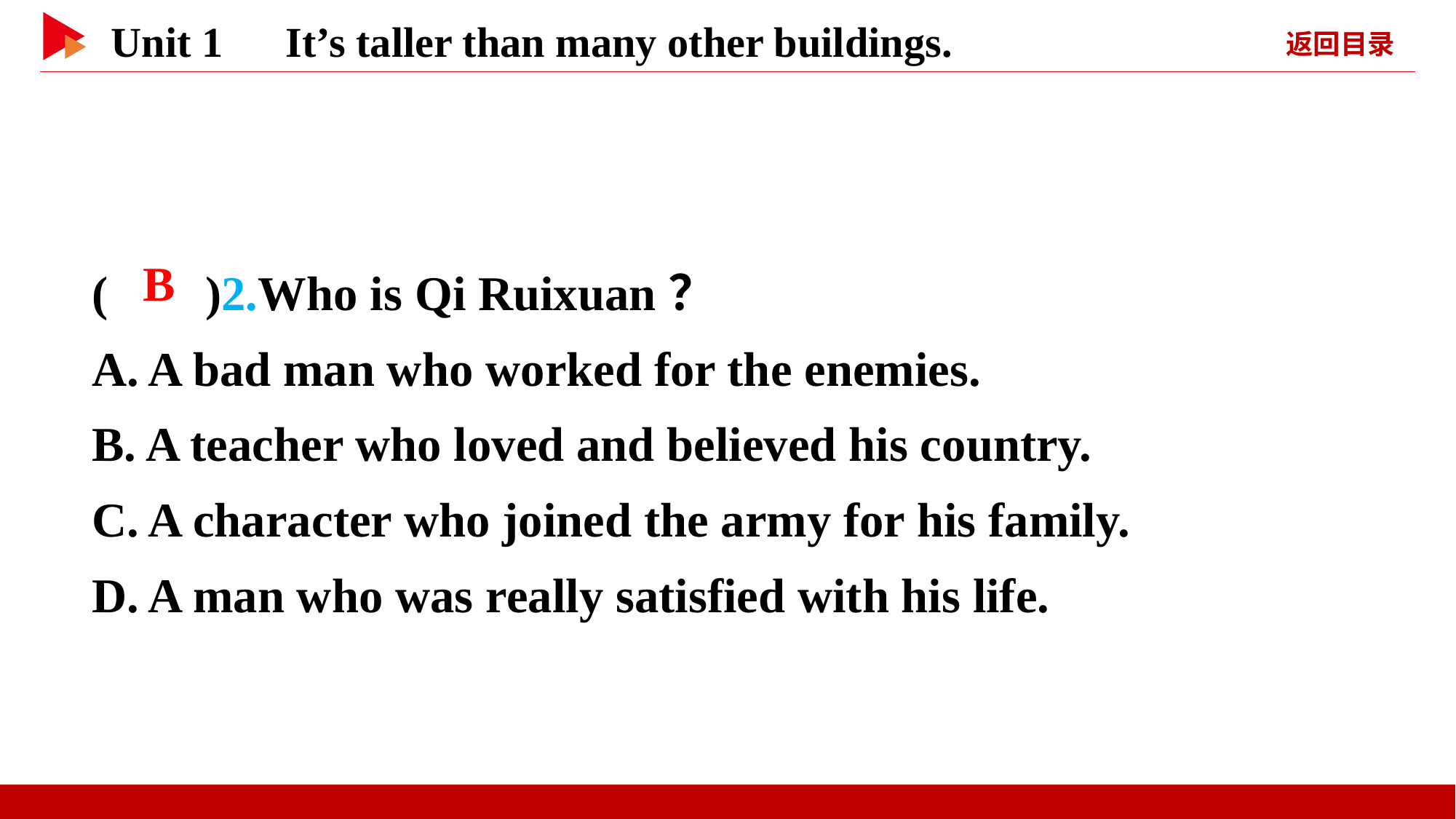

(        )2.Who is Qi Ruixuan？
A. A bad man who worked for the enemies.
B. A teacher who loved and believed his country.
C. A character who joined the army for his family.
D. A man who was really satisfied with his life.
   B